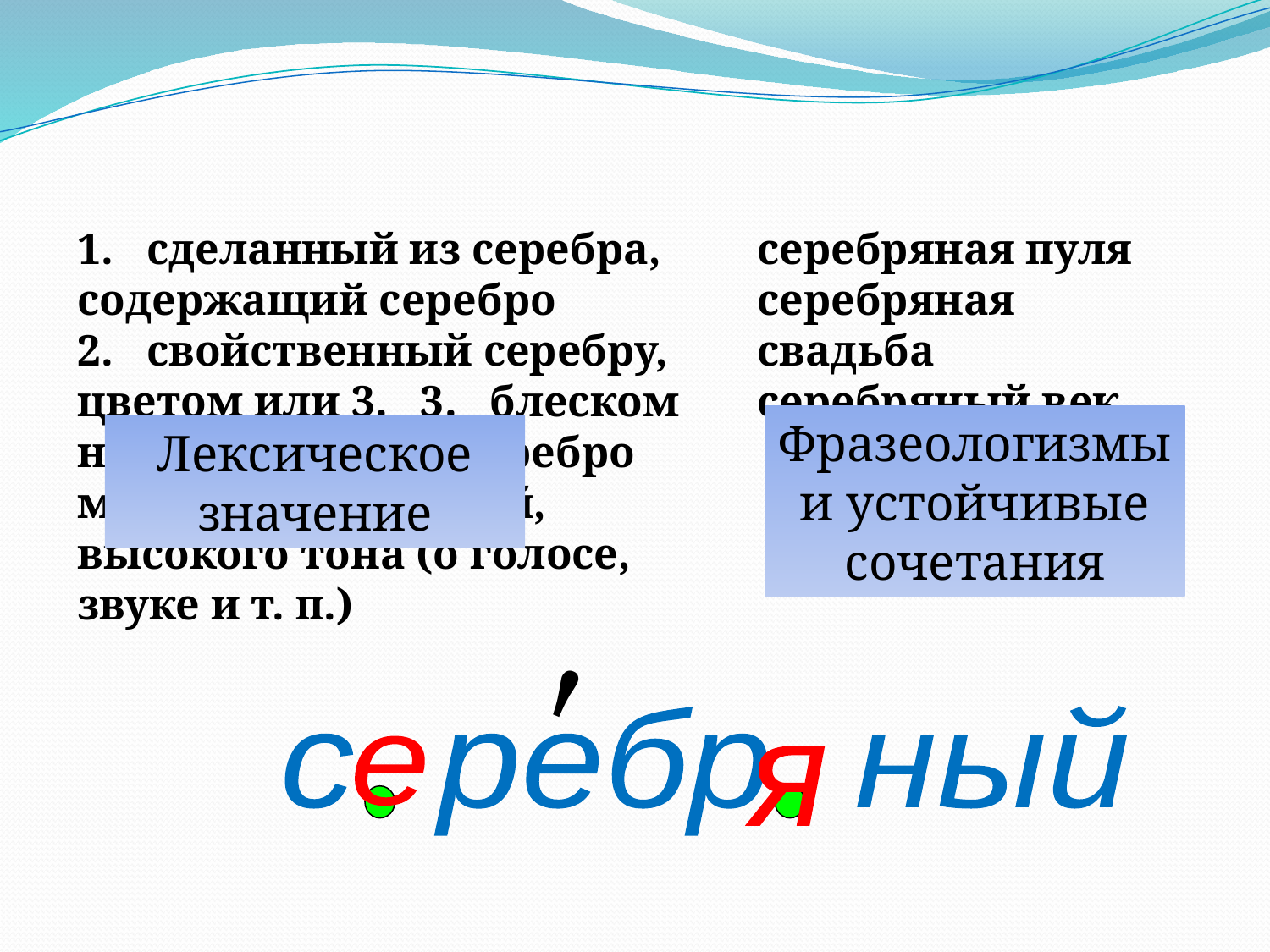

1.   сделанный из серебра, содержащий серебро
2.   свойственный серебру, цветом или 3.   3.   блеском напоминающий серебро
мелодично-звонкий, высокого тона (о голосе, звуке и т. п.)
серебряная пуля
серебряная свадьба
серебряный век
Фразеологизмы и устойчивые сочетания
Лексическое значение
′
с  ребр  ный
е
я